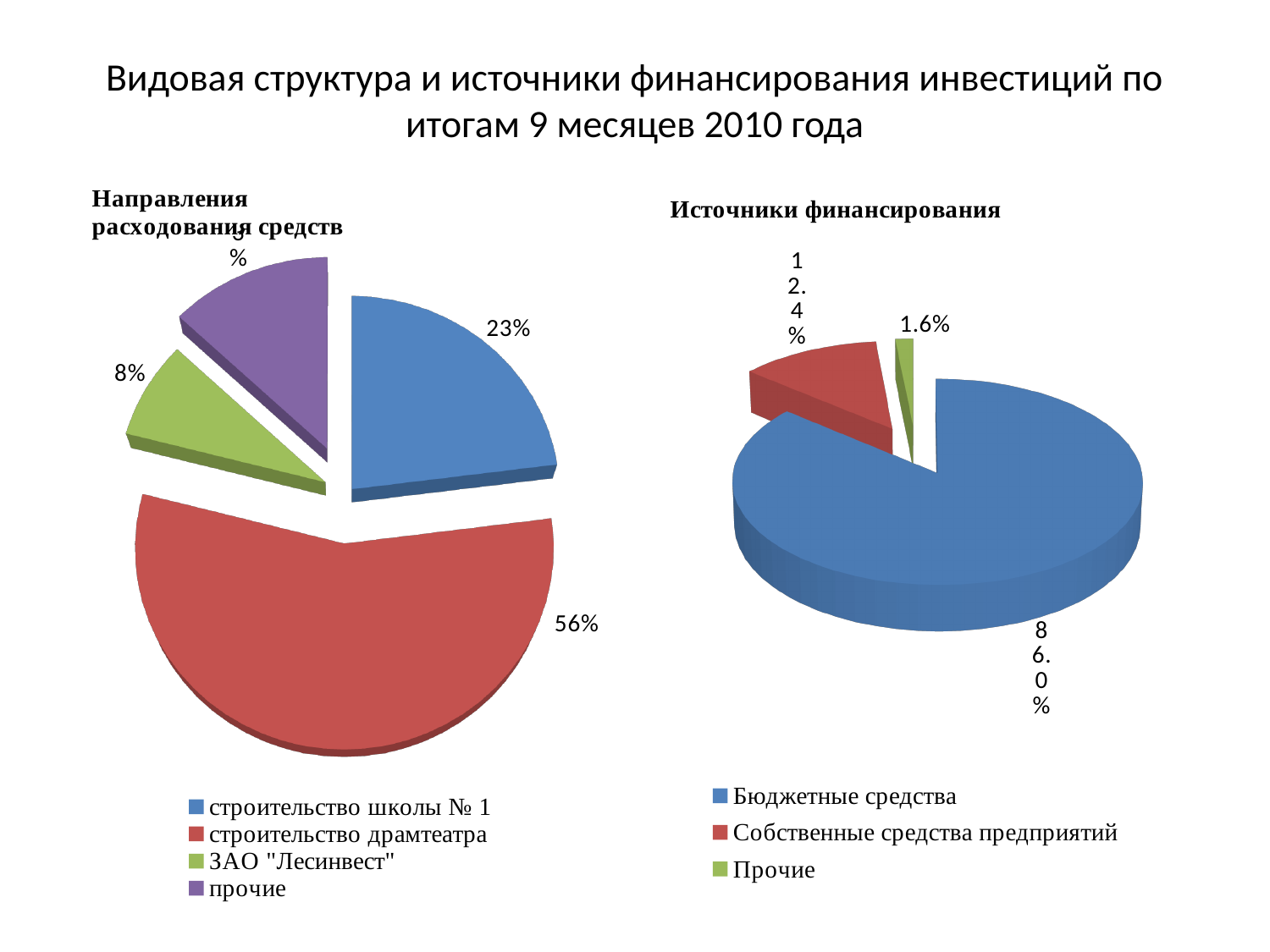

# Видовая структура и источники финансирования инвестиций по итогам 9 месяцев 2010 года

[unsupported chart]

[unsupported chart]